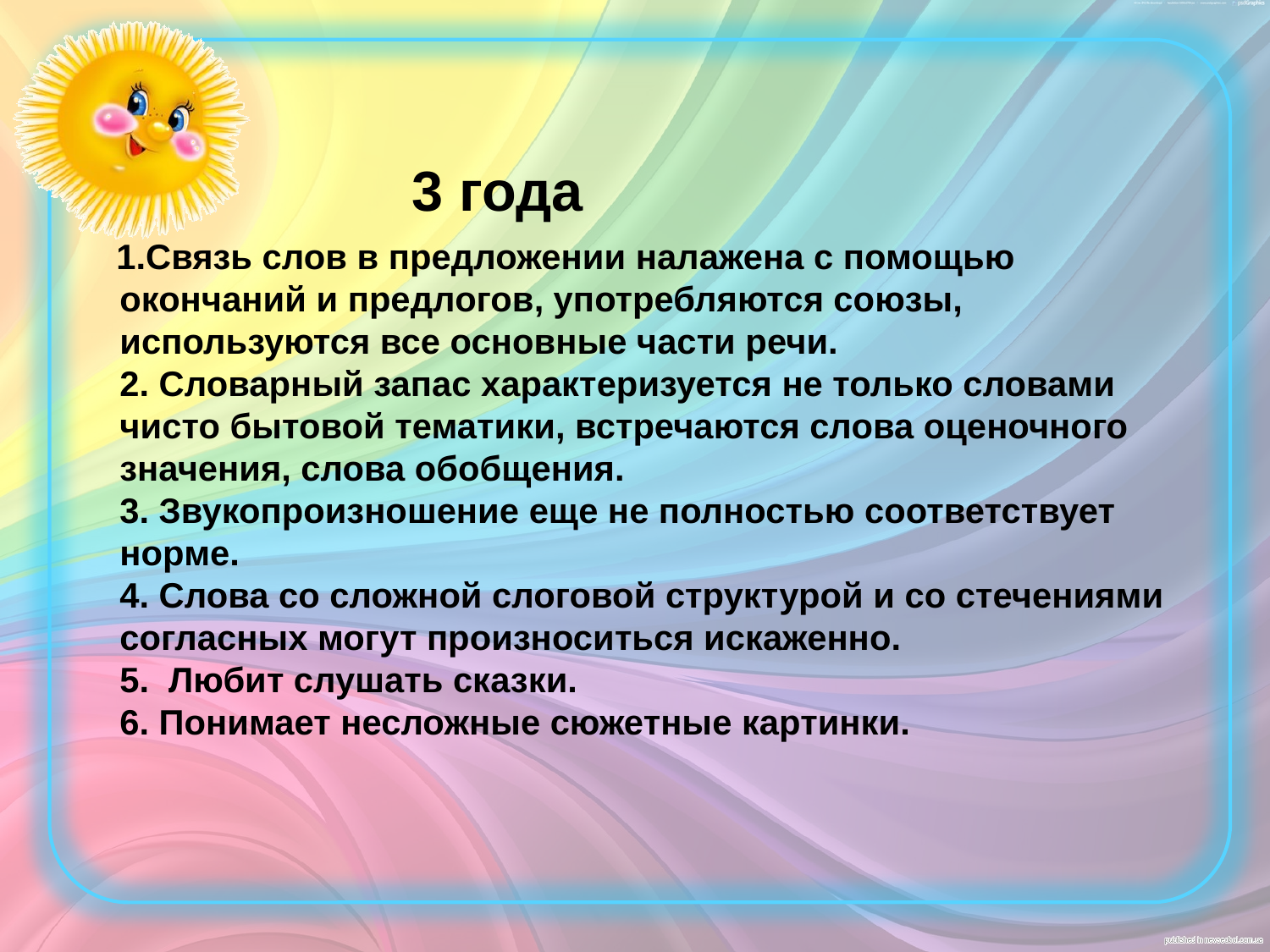

3 года
     1.Связь слов в предложении налажена с помощью окончаний и предлогов, употребляются союзы, используются все основные части речи.
2. Словарный запас характеризуется не только словами чисто бытовой тематики, встречаются слова оценочного значения, слова обобщения.
3. Звукопроизношение еще не полностью соответствует норме.
4. Слова со сложной слоговой структурой и со стечениями согласных могут произноситься искаженно.
5.  Любит слушать сказки.
6. Понимает несложные сюжетные картинки.